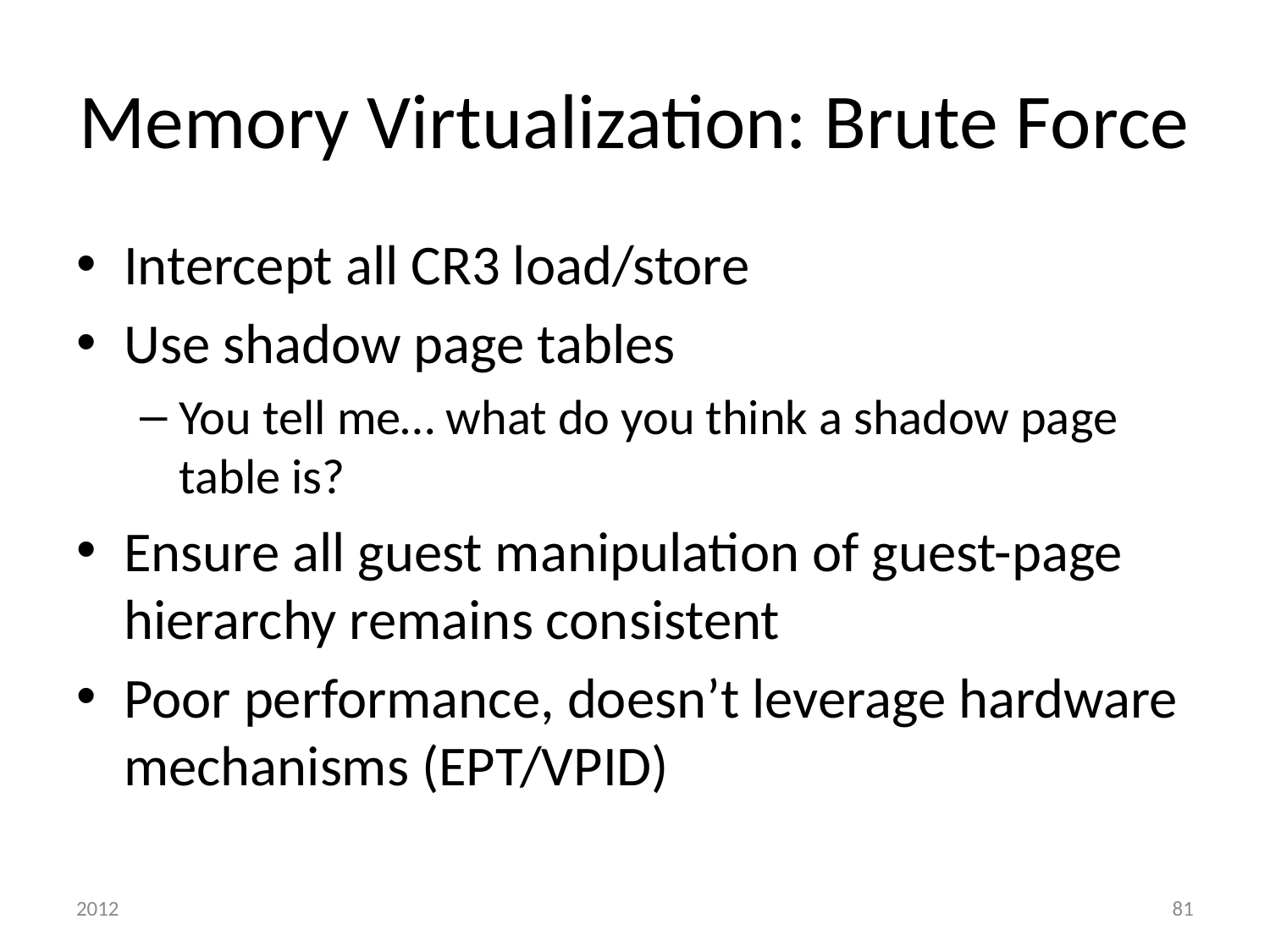

# Memory Virtualization: Brute Force
Intercept all CR3 load/store
Use shadow page tables
You tell me… what do you think a shadow page table is?
Ensure all guest manipulation of guest-page hierarchy remains consistent
Poor performance, doesn’t leverage hardware mechanisms (EPT/VPID)

2012

81